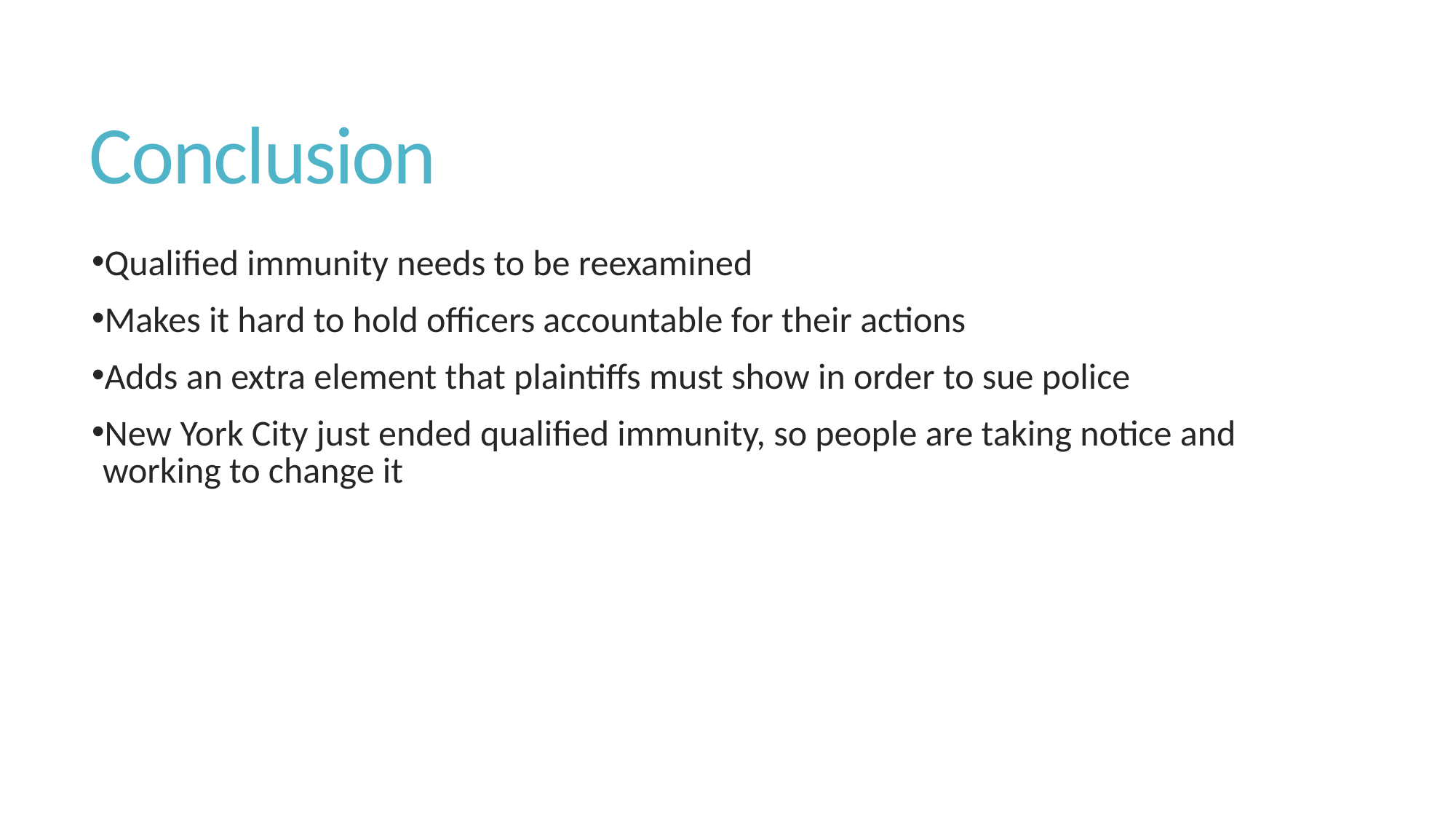

# Conclusion
Qualified immunity needs to be reexamined
Makes it hard to hold officers accountable for their actions
Adds an extra element that plaintiffs must show in order to sue police
New York City just ended qualified immunity, so people are taking notice and working to change it